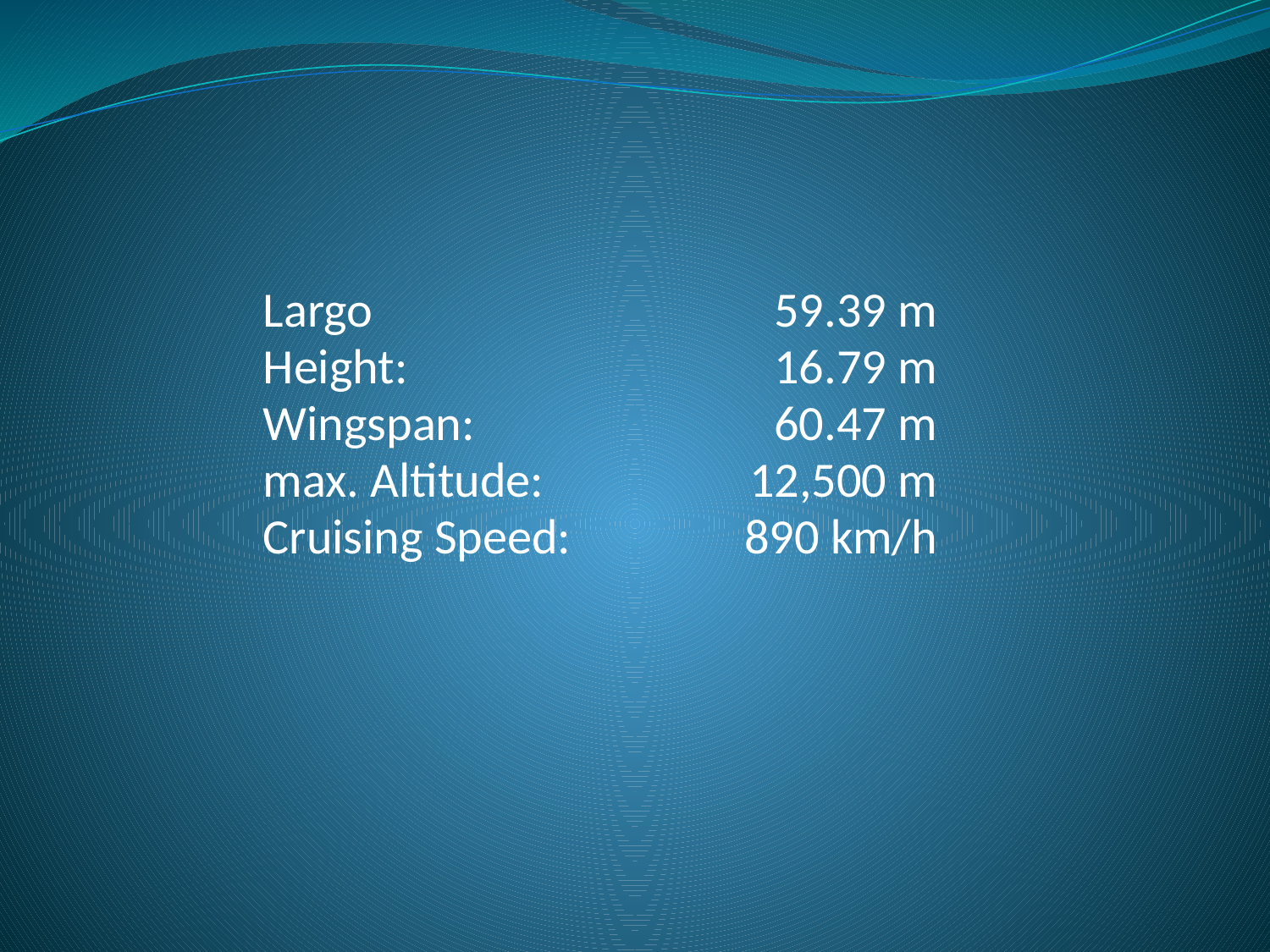

| Largo Height: Wingspan: max. Altitude: Cruising Speed: | 59.39 m 16.79 m 60.47 m 12,500 m 890 km/h |
| --- | --- |